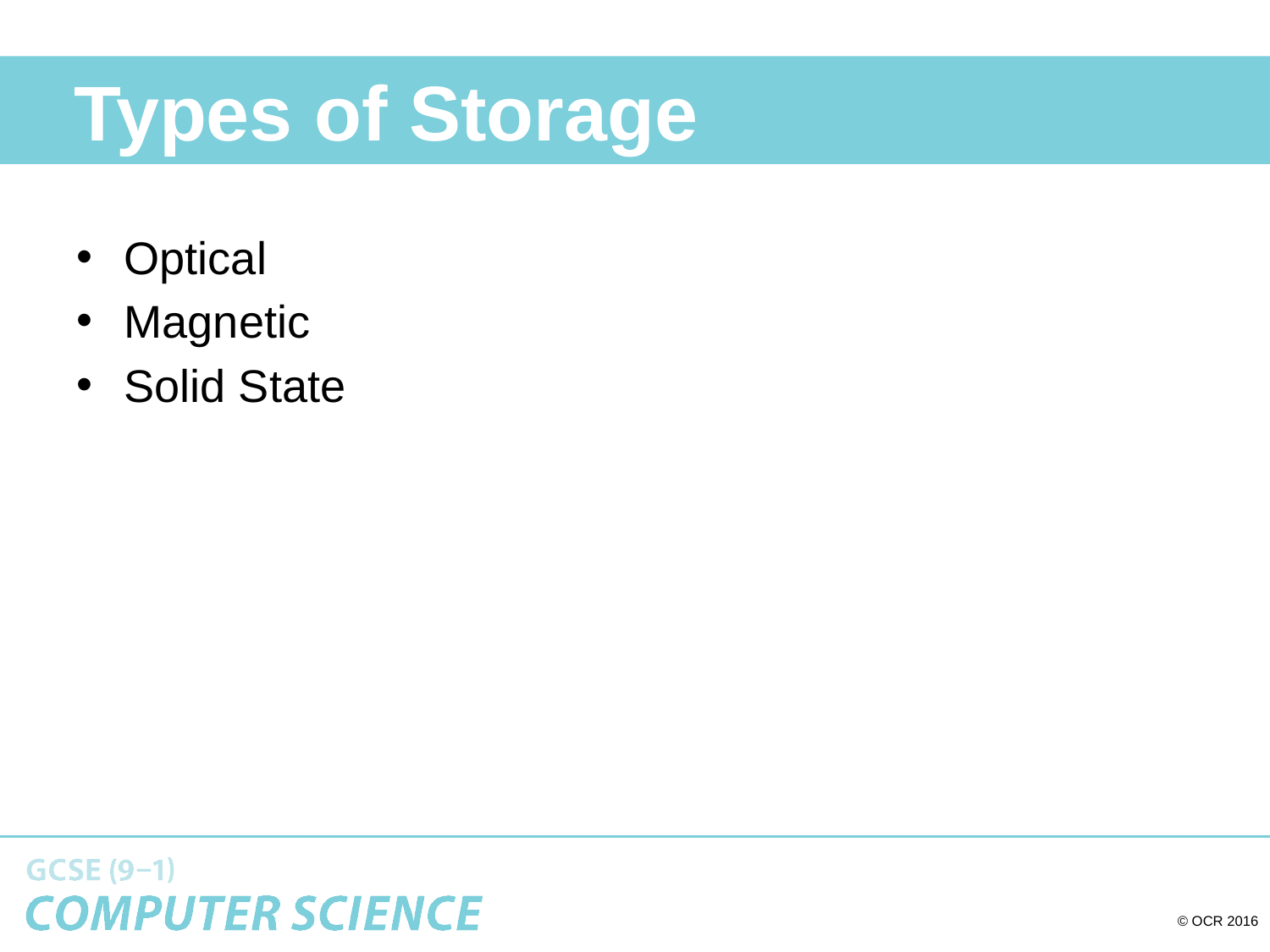

# Types of Storage
Optical
Magnetic
Solid State